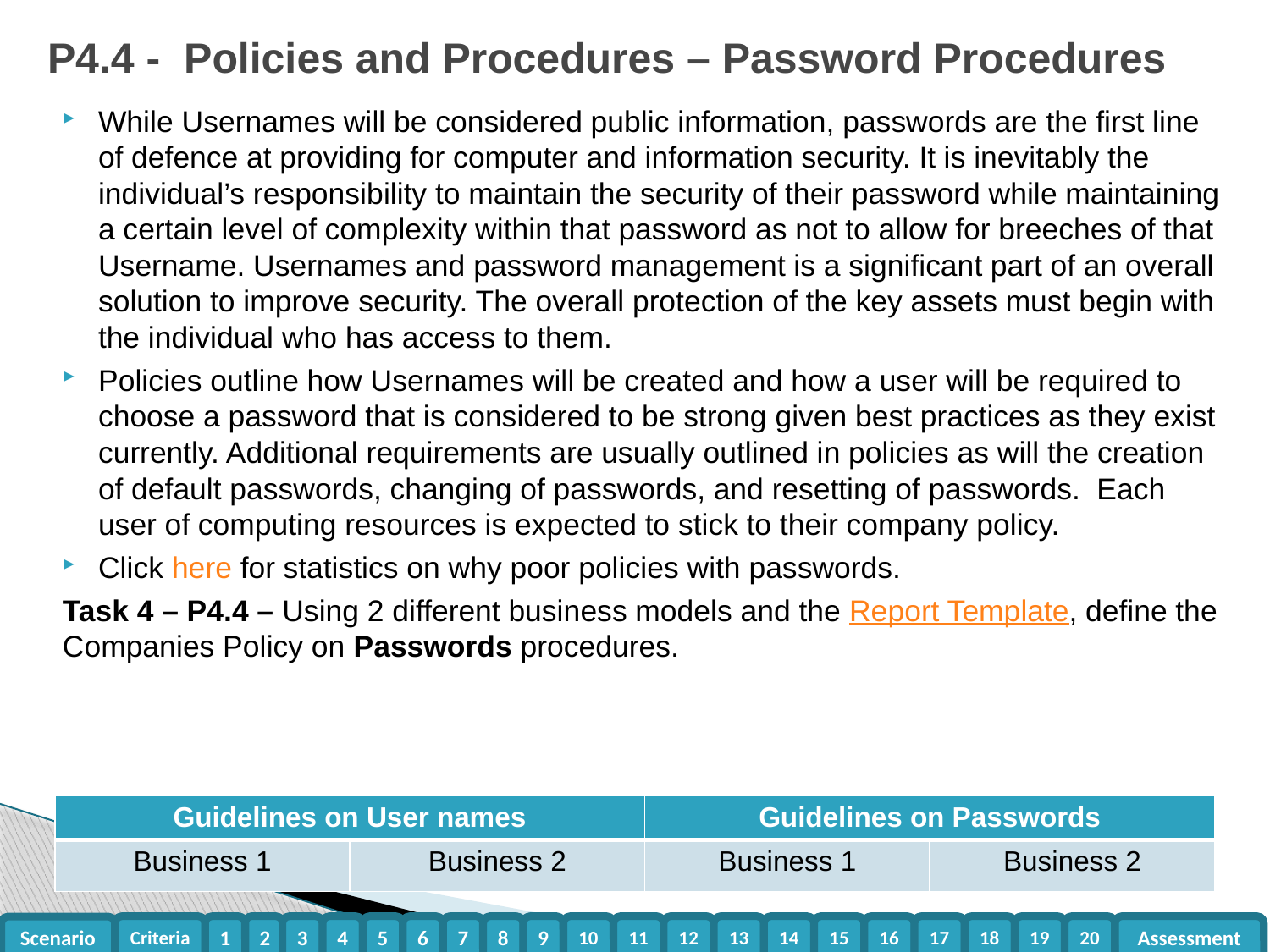

# P4.4 -  Policies and Procedures – Password Procedures
While Usernames will be considered public information, passwords are the first line of defence at providing for computer and information security. It is inevitably the individual’s responsibility to maintain the security of their password while maintaining a certain level of complexity within that password as not to allow for breeches of that Username. Usernames and password management is a significant part of an overall solution to improve security. The overall protection of the key assets must begin with the individual who has access to them.
Policies outline how Usernames will be created and how a user will be required to choose a password that is considered to be strong given best practices as they exist currently. Additional requirements are usually outlined in policies as will the creation of default passwords, changing of passwords, and resetting of passwords.  Each user of computing resources is expected to stick to their company policy.
Click here for statistics on why poor policies with passwords.
Task 4 – P4.4 – Using 2 different business models and the Report Template, define the Companies Policy on Passwords procedures.

| Guidelines on User names |  | Guidelines on Passwords |  |
| --- | --- | --- | --- |
| Business 1 | Business 2 | Business 1 | Business 2 |